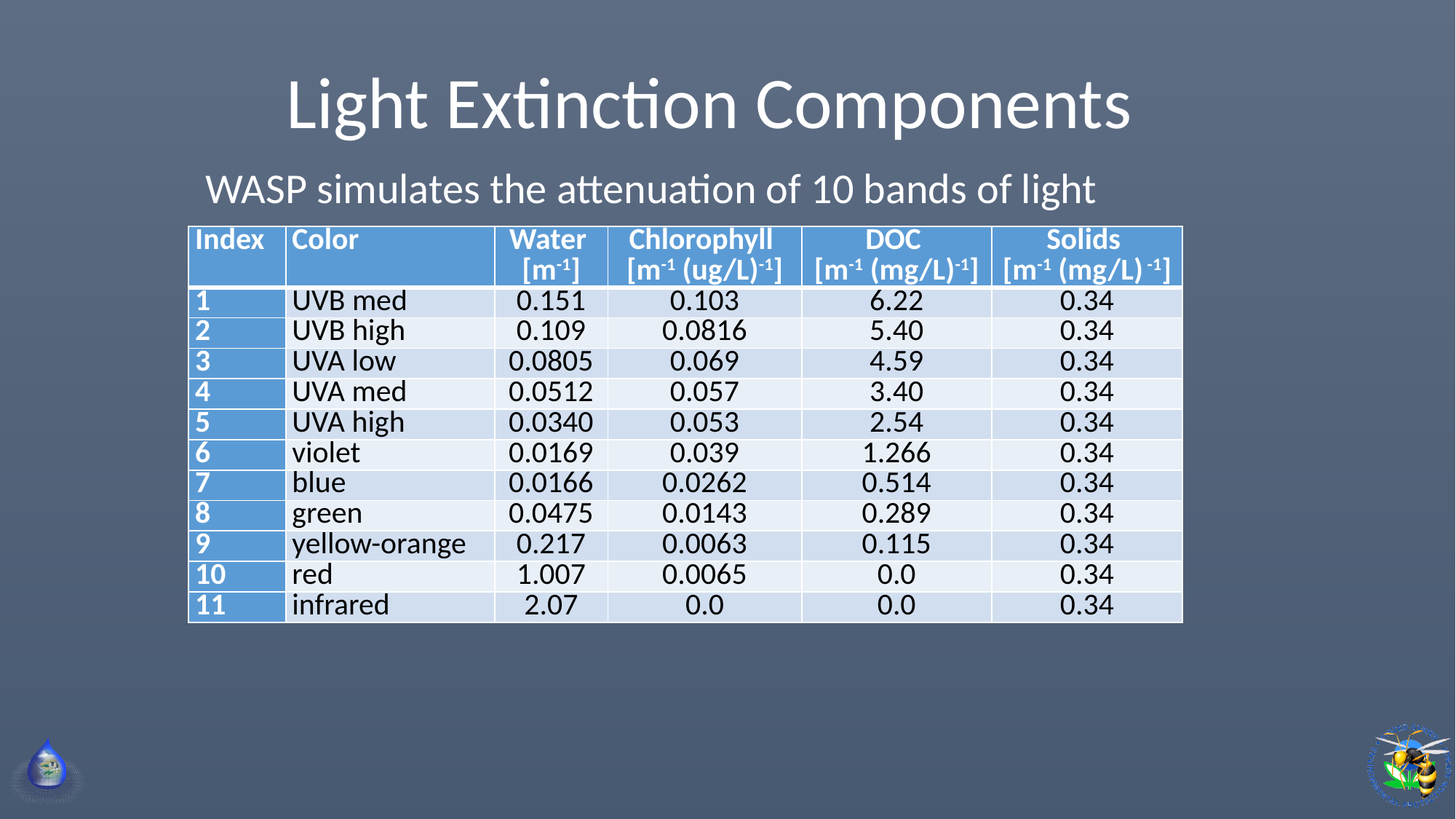

# Light Extinction Components
WASP simulates the attenuation of 10 bands of light
| Index | Color | Water [m-1] | Chlorophyll [m-1 (ug/L)-1] | DOC [m-1 (mg/L)-1] | Solids [m-1 (mg/L) -1] |
| --- | --- | --- | --- | --- | --- |
| 1 | UVB med | 0.151 | 0.103 | 6.22 | 0.34 |
| 2 | UVB high | 0.109 | 0.0816 | 5.40 | 0.34 |
| 3 | UVA low | 0.0805 | 0.069 | 4.59 | 0.34 |
| 4 | UVA med | 0.0512 | 0.057 | 3.40 | 0.34 |
| 5 | UVA high | 0.0340 | 0.053 | 2.54 | 0.34 |
| 6 | violet | 0.0169 | 0.039 | 1.266 | 0.34 |
| 7 | blue | 0.0166 | 0.0262 | 0.514 | 0.34 |
| 8 | green | 0.0475 | 0.0143 | 0.289 | 0.34 |
| 9 | yellow-orange | 0.217 | 0.0063 | 0.115 | 0.34 |
| 10 | red | 1.007 | 0.0065 | 0.0 | 0.34 |
| 11 | infrared | 2.07 | 0.0 | 0.0 | 0.34 |